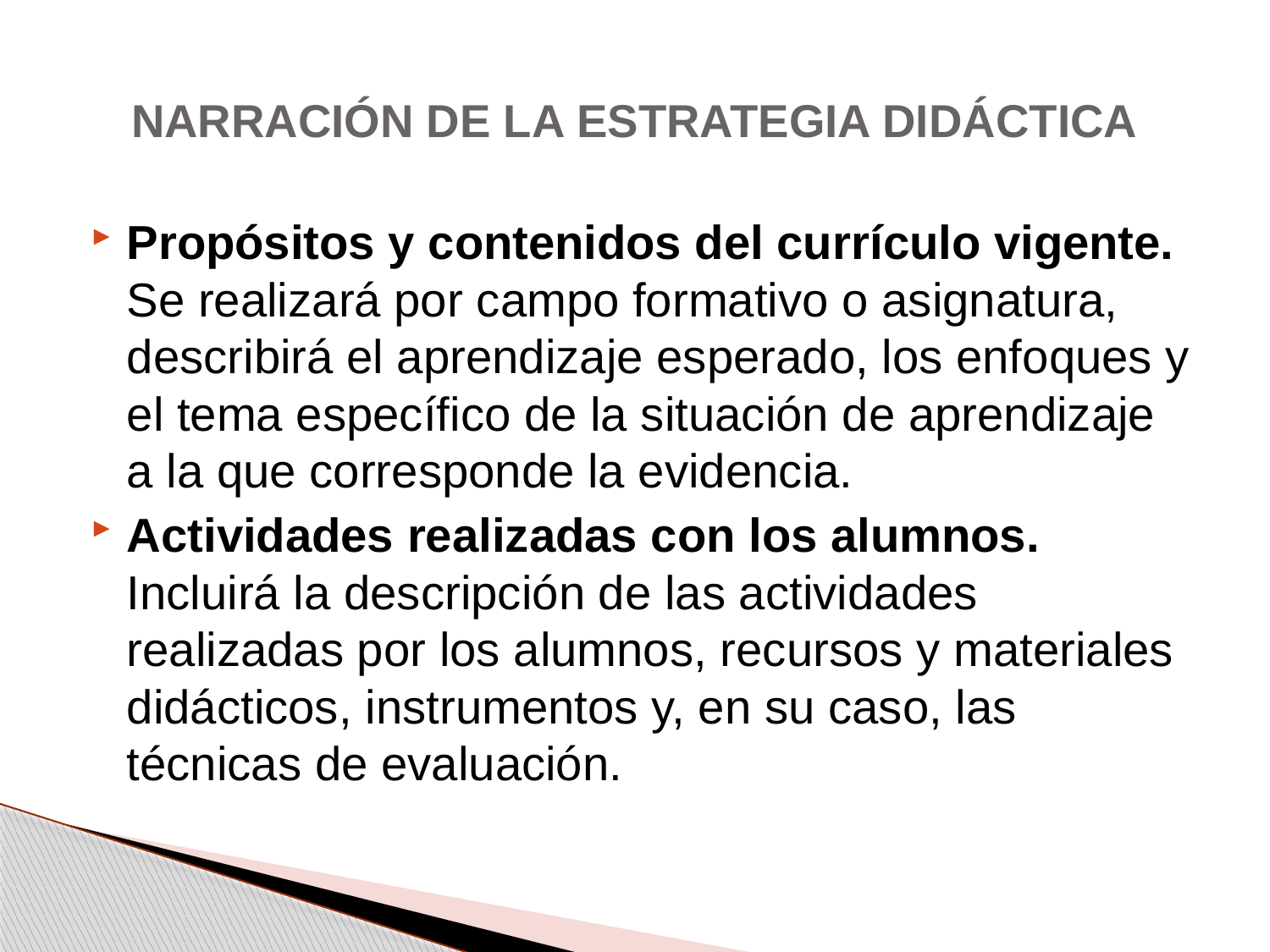

# NARRACIÓN DE LA ESTRATEGIA DIDÁCTICA
Propósitos y contenidos del currículo vigente. Se realizará por campo formativo o asignatura, describirá el aprendizaje esperado, los enfoques y el tema específico de la situación de aprendizaje a la que corresponde la evidencia.
Actividades realizadas con los alumnos. Incluirá la descripción de las actividades realizadas por los alumnos, recursos y materiales didácticos, instrumentos y, en su caso, las técnicas de evaluación.